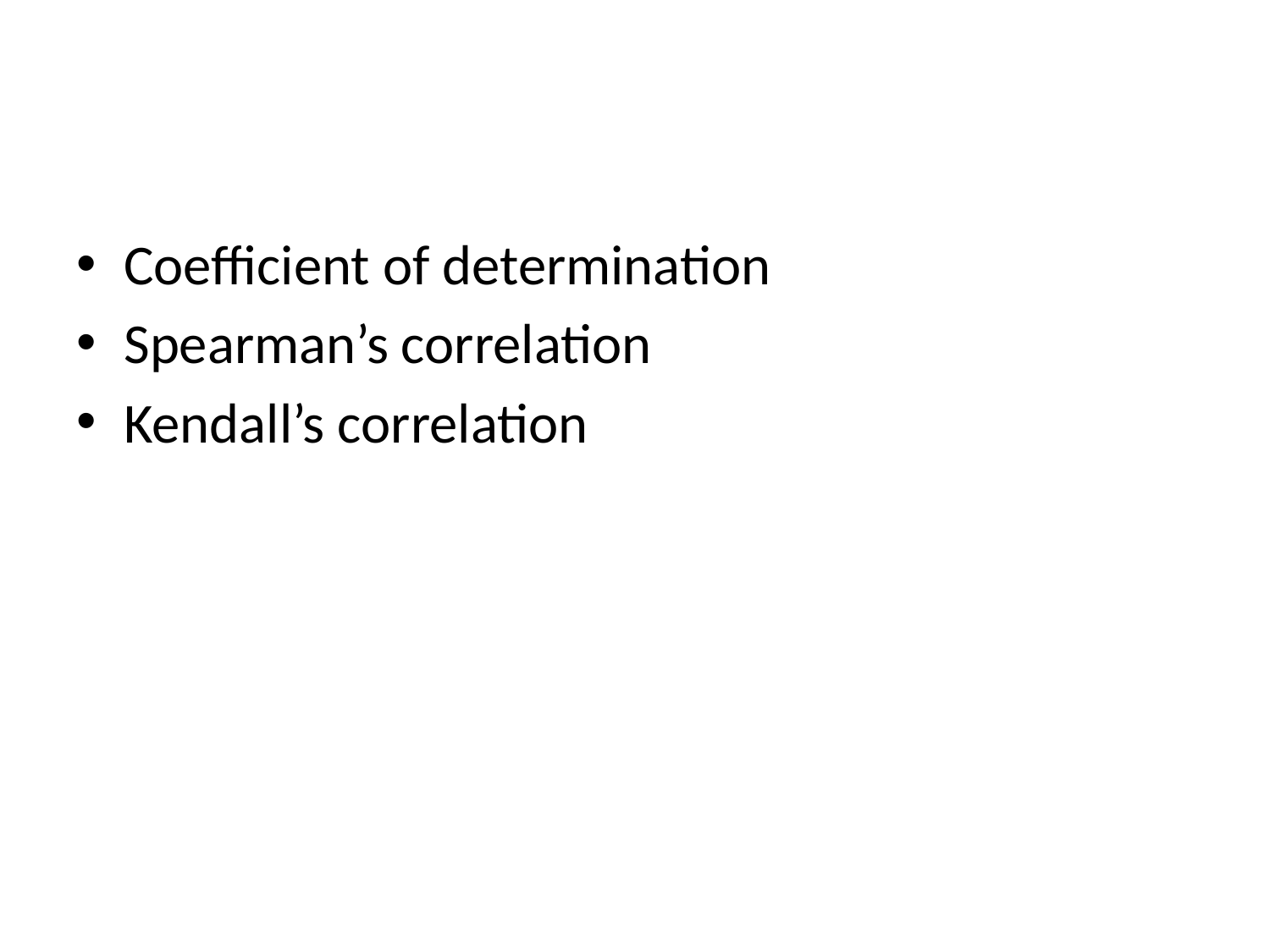

#
Coefficient of determination
Spearman’s correlation
Kendall’s correlation